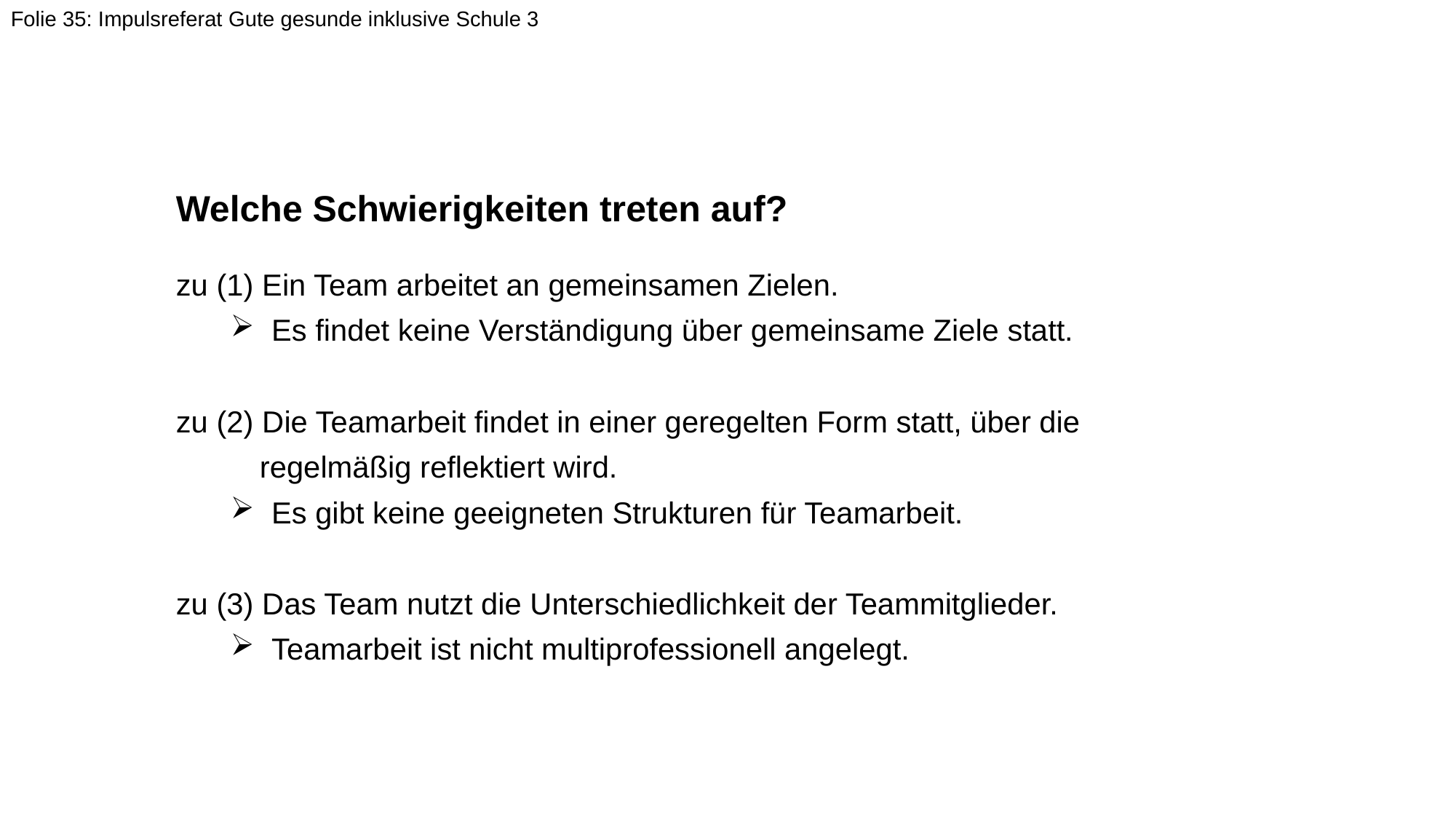

Folie 35: Impulsreferat Gute gesunde inklusive Schule 3
Welche Schwierigkeiten treten auf?

zu (1) Ein Team arbeitet an gemeinsamen Zielen.
Es findet keine Verständigung über gemeinsame Ziele statt.

zu (2) Die Teamarbeit findet in einer geregelten Form statt, über die
          regelmäßig reflektiert wird.
Es gibt keine geeigneten Strukturen für Teamarbeit.

zu (3) Das Team nutzt die Unterschiedlichkeit der Teammitglieder.
Teamarbeit ist nicht multiprofessionell angelegt.